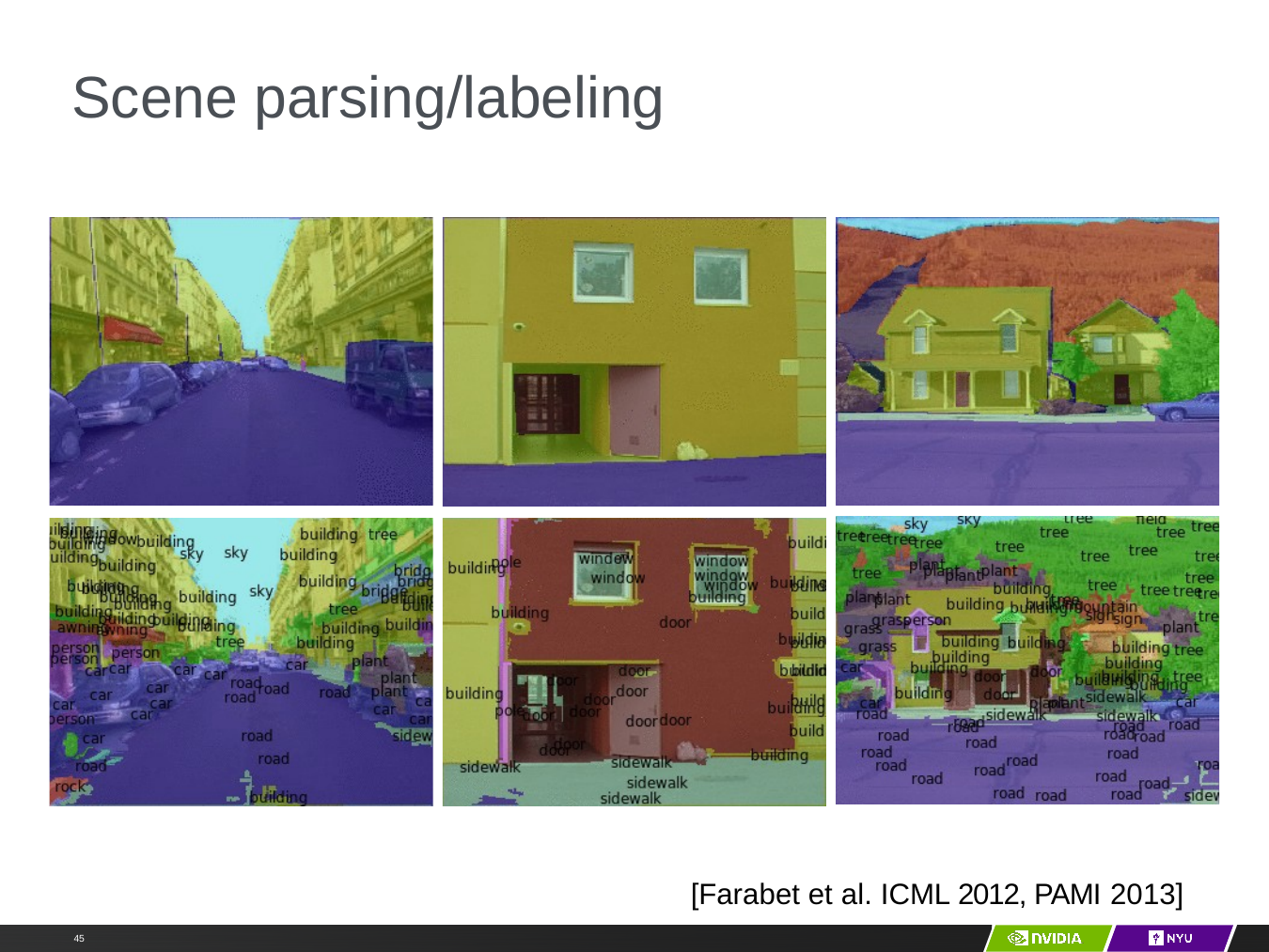

# Scene parsing/labeling

[Farabet et al. ICML 2012, PAMI 2013]